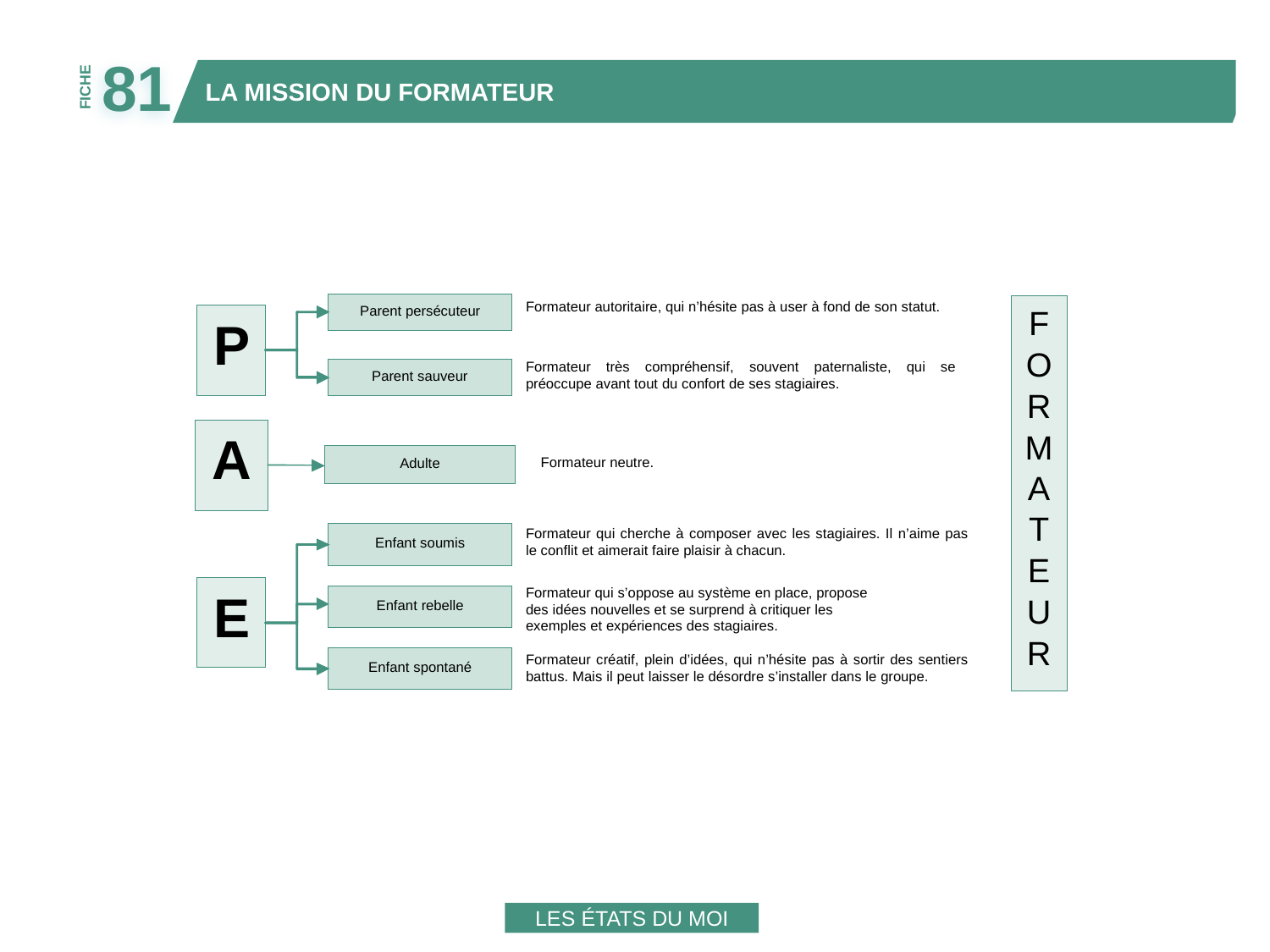

81

LA MISSION DU FORMATEUR
FICHE

Formateur autoritaire, qui n’hésite pas à user à fond de son statut.
Parent persécuteur
F

P
O

Formateur très compréhensif, souvent paternaliste, qui se préoccupe avant tout du confort de ses stagiaires.

Parent sauveur
R

A
M

Formateur neutre.
Adulte

A
T

Formateur qui cherche à composer avec les stagiaires. Il n’aime pas le conflit et aimerait faire plaisir à chacun.
Enfant soumis
E

E
Formateur qui s’oppose au système en place, propose
des idées nouvelles et se surprend à critiquer les
exemples et expériences des stagiaires.

Formateur créatif, plein d’idées, qui n’hésite pas à sortir des sentiers battus. Mais il peut laisser le désordre s’installer dans le groupe.

U
Enfant rebelle

R

Enfant spontané
LES ÉTATS DU MOI